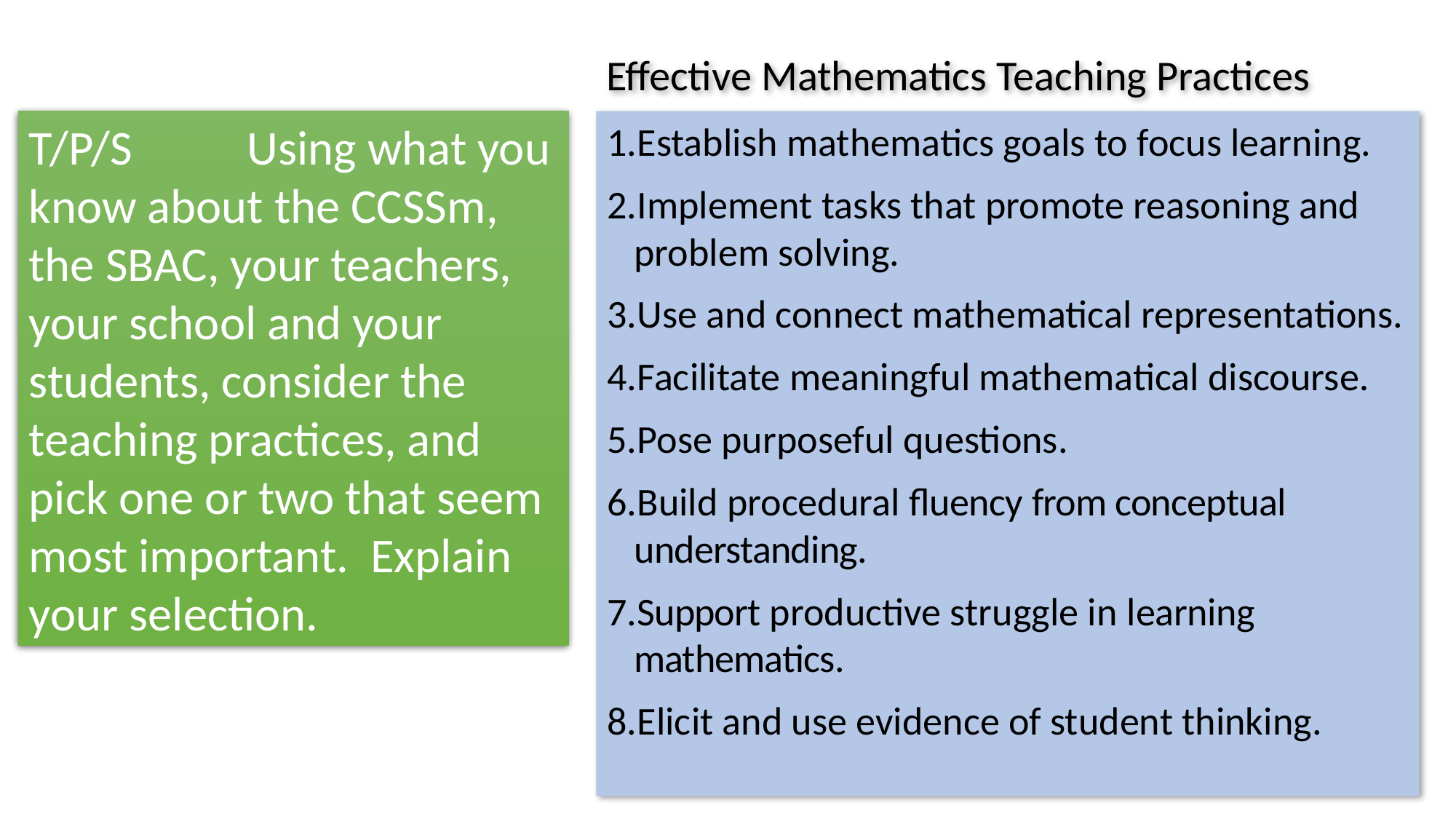

# Effective Mathematics Teaching Practices
T/P/S		Using what you know about the CCSSm, the SBAC, your teachers, your school and your students, consider the teaching practices, and pick one or two that seem most important.  Explain your selection.
Establish mathematics goals to focus learning.
Implement tasks that promote reasoning and problem solving.
Use and connect mathematical representations.
Facilitate meaningful mathematical discourse.
Pose purposeful questions.
Build procedural fluency from conceptual understanding.
Support productive struggle in learning mathematics.
Elicit and use evidence of student thinking.